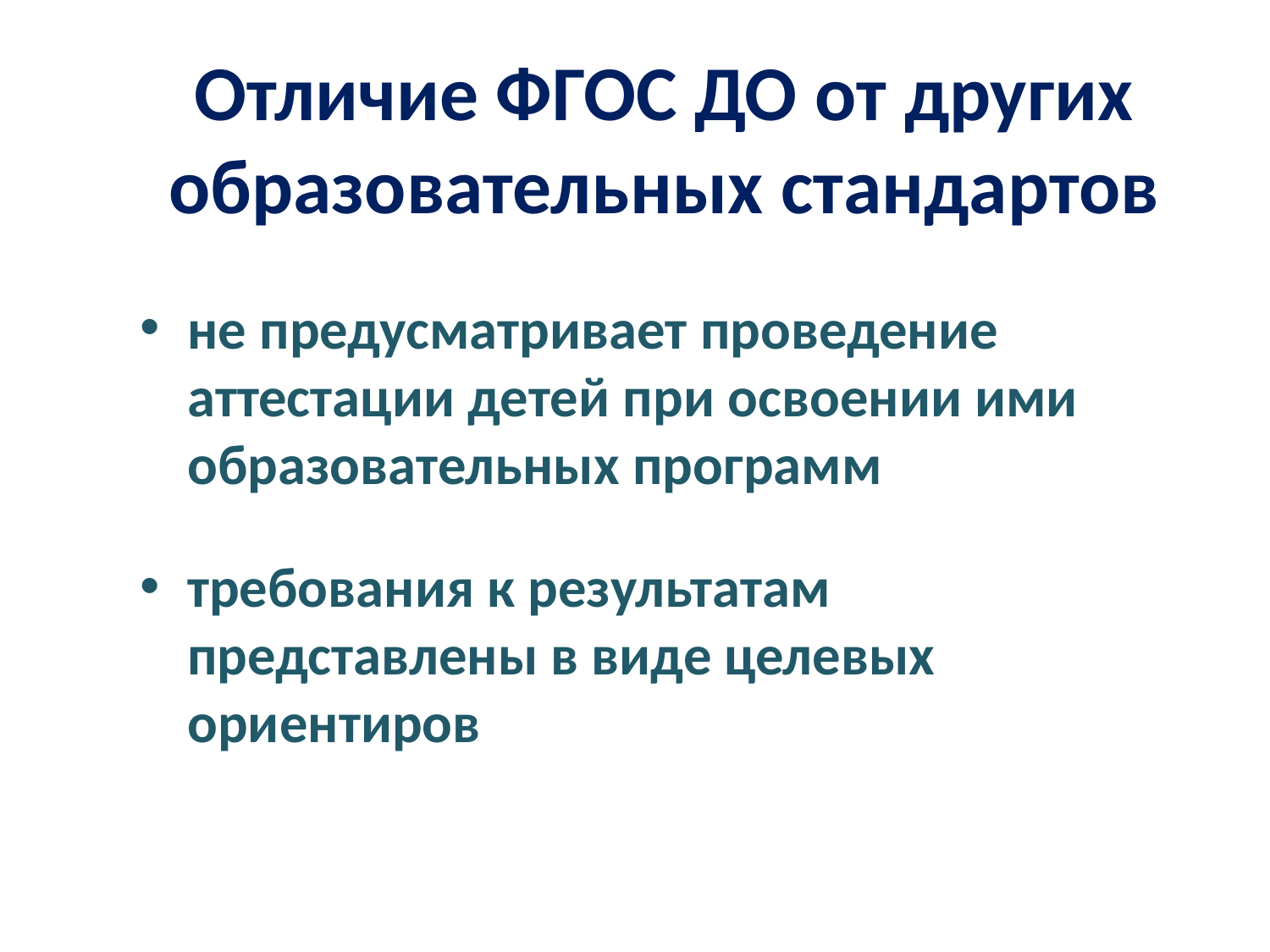

# Отличие ФГОС ДО от других образовательных стандартов
не предусматривает проведение аттестации детей при освоении ими образовательных программ

требования к результатам представлены в виде целевых ориентиров